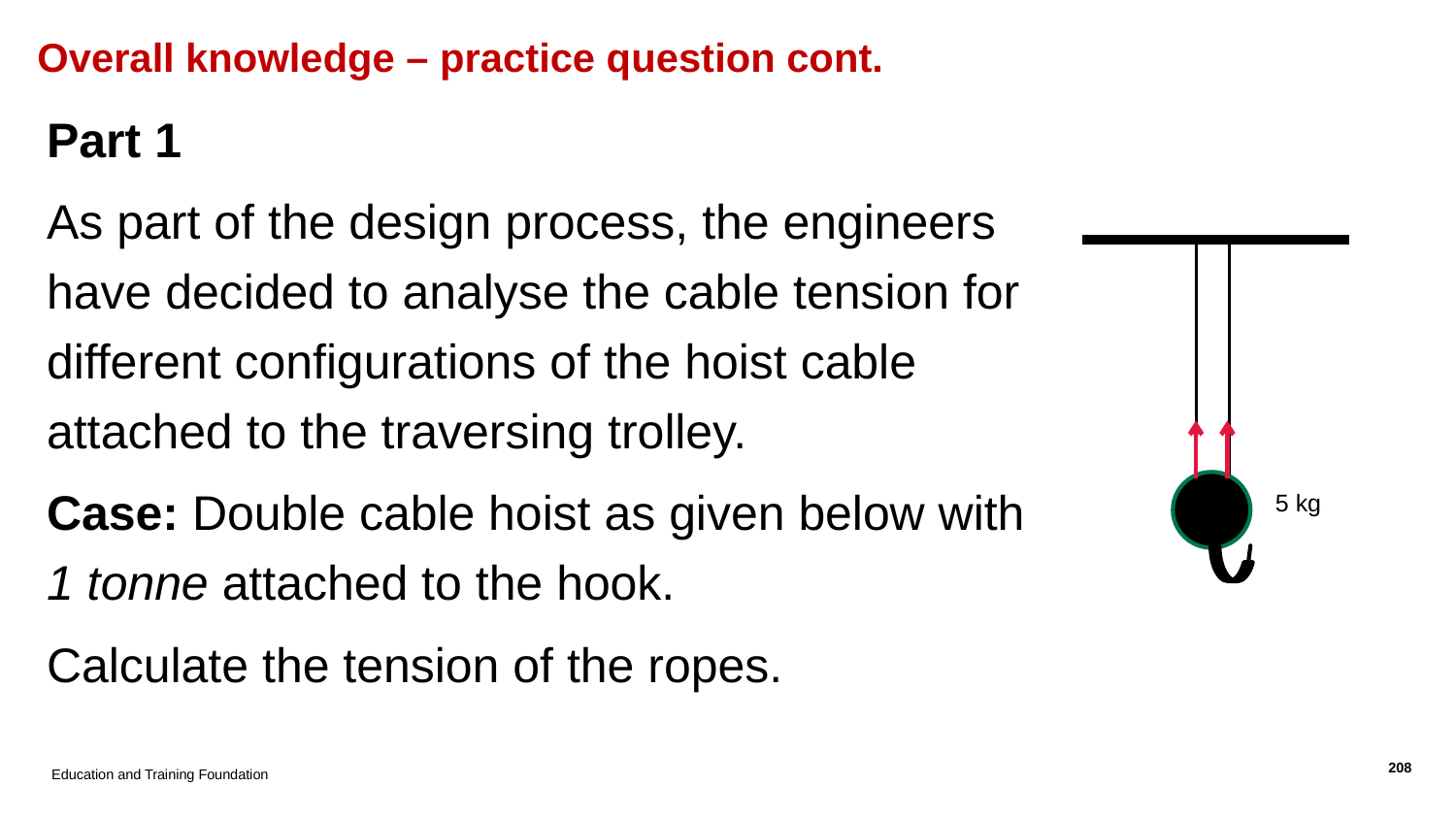

# Overall knowledge – practice question cont.
Part 1
As part of the design process, the engineers have decided to analyse the cable tension for different configurations of the hoist cable attached to the traversing trolley.
Case: Double cable hoist as given below with 1 tonne attached to the hook.
Calculate the tension of the ropes.

5 kg

Education and Training Foundation
208